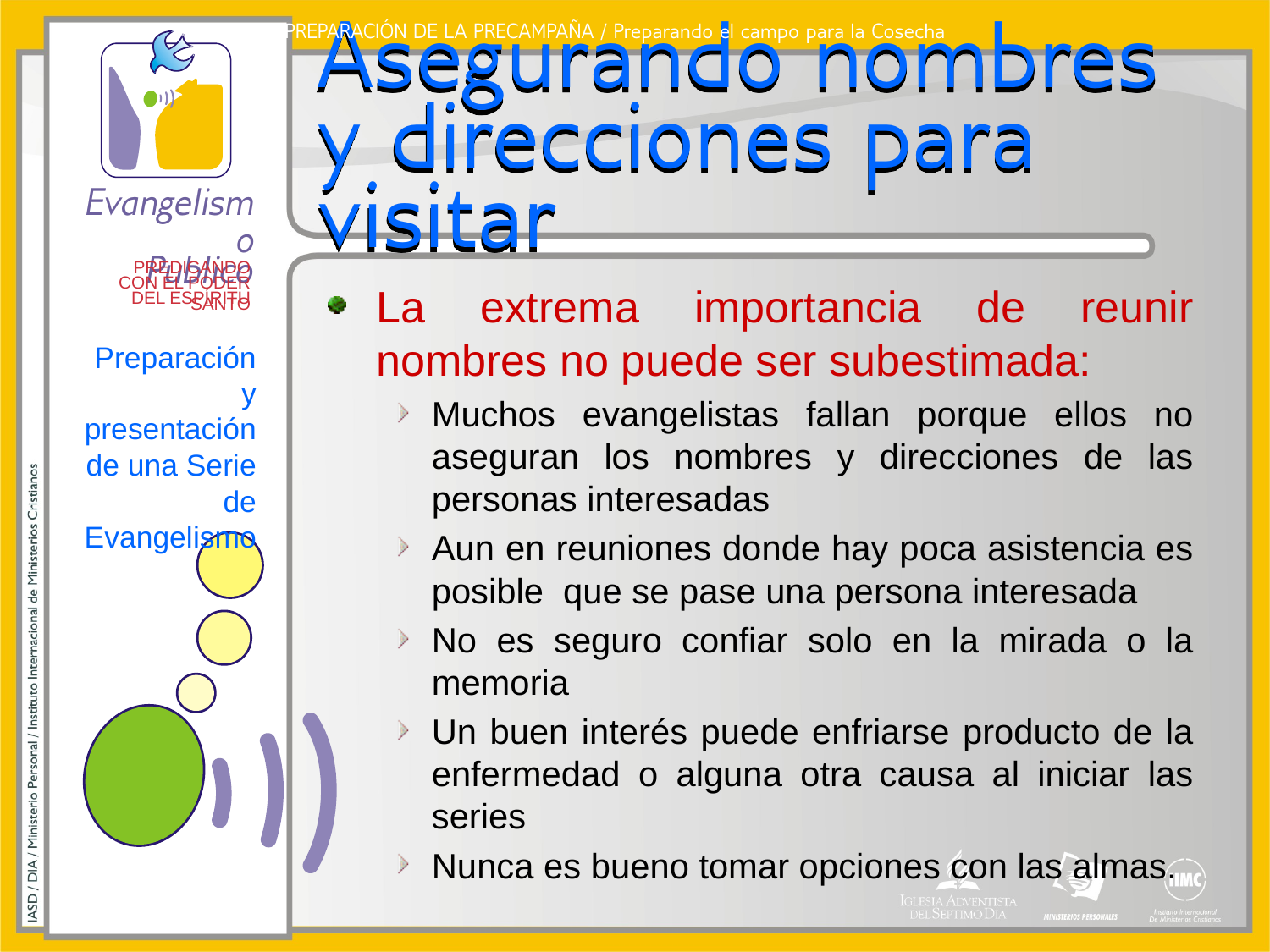

PREPARACIÓN DE LA PRECAMPAÑA / Preparando el campo para la Cosecha
# Asegurando nombres y direcciones para visitar
La extrema importancia de reunir nombres no puede ser subestimada:
Muchos evangelistas fallan porque ellos no aseguran los nombres y direcciones de las personas interesadas
Aun en reuniones donde hay poca asistencia es posible  que se pase una persona interesada
No es seguro confiar solo en la mirada o la memoria
Un buen interés puede enfriarse producto de la enfermedad o alguna otra causa al iniciar las series
Nunca es bueno tomar opciones con las almas.